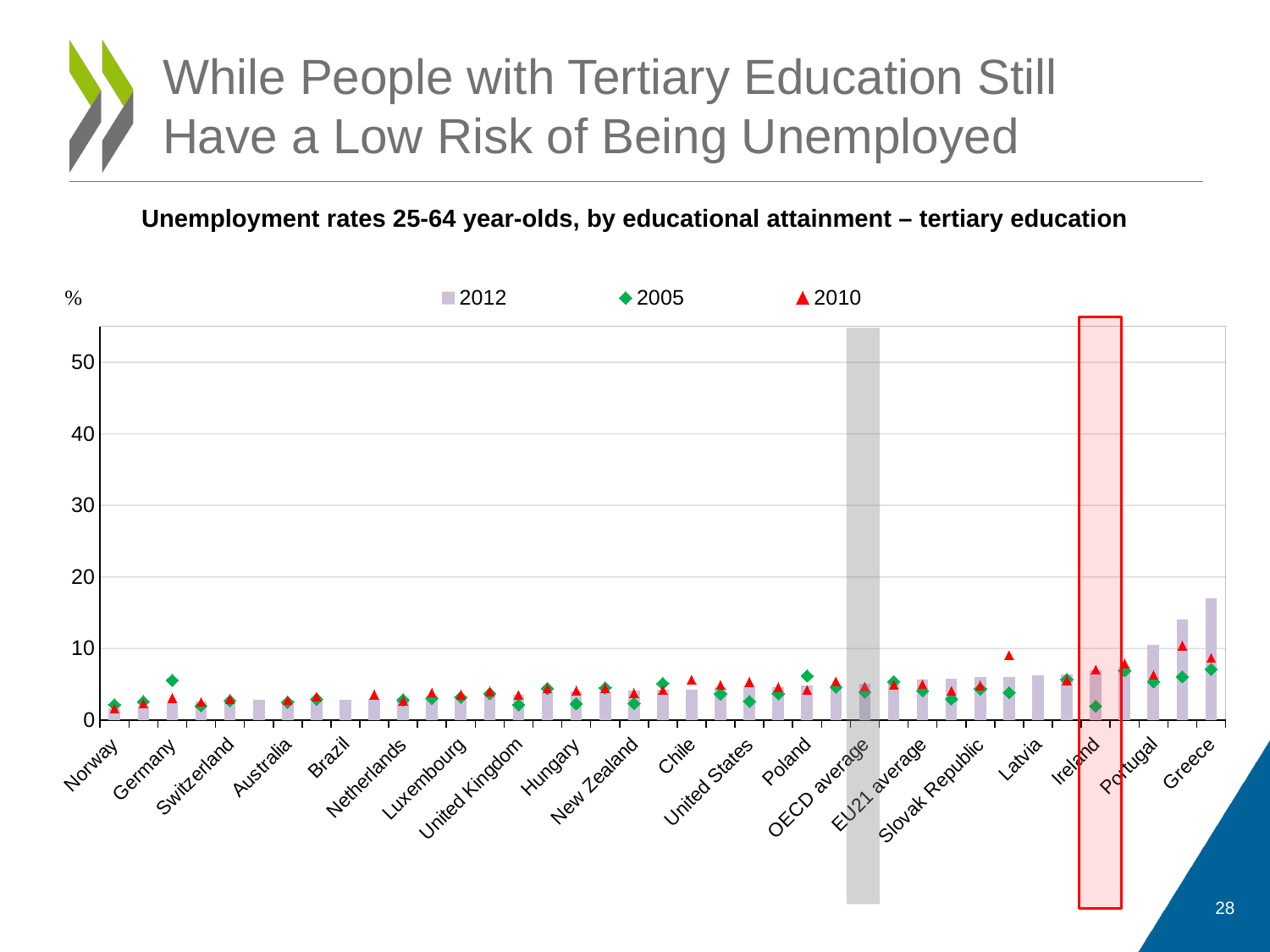

# While People with Tertiary Education Still Have a Low Risk of Being Unemployed
Unemployment rates 25-64 year-olds, by educational attainment – tertiary education

### Chart

| Category |  |  |  |
|---|---|---|---|
| Norway | 1.6080617706149873 | 2.1490370310346885 | 1.569821864209234 |
| Austria | 2.0522394549722467 | 2.5815819781436913 | 2.275295495565281 |
| Germany | 2.3532273995629174 | 5.570182231170307 | 3.0885528319381494 |
| Czech Republic | 2.649809288310307 | 1.981150832423512 | 2.518810062991212 |
| Switzerland | 2.7156630164032793 | 2.7105565917650596 | 2.9445780428925667 |
| Russian Federation | 2.8462569327353386 | None | None |
| Australia | 2.8470342755956835 | 2.5065093942930385 | 2.7803946644122117 |
| Korea | 2.8588942736096556 | 2.942792605454046 | 3.269314010237661 |
| Brazil | 2.888331752050986 | None | None |
| Iceland | 2.928183396361769 | None | 3.5405898890813803 |
| Netherlands | 3.0191991267947684 | 2.8317763720079125 | 2.6994025742913186 |
| Japan | 3.182711198428291 | 3.062583222370173 | 3.8118410381184105 |
| Luxembourg | 3.3639521176544473 | 3.2053475405204077 | 3.5640671081337194 |
| Belgium | 3.433450963270959 | 3.7240489392278127 | 4.01828673067405 |
| United Kingdom | 3.5922464849308633 | 2.131074149684997 | 3.5141901932042057 |
| Finland | 3.8990484931187064 | 4.42048845058981 | 4.412886038470907 |
| Hungary | 4.016164738874956 | 2.291876557039962 | 4.13015480964307 |
| Sweden | 4.032754948923692 | 4.504287045078948 | 4.480961788649052 |
| New Zealand | 4.154801778089352 | 2.3249140804833157 | 3.7902800758084934 |
| Israel | 4.196121827936691 | 5.125769943399954 | 4.1825560017431025 |
| Chile | 4.297418070899306 | None | 5.628555395804459 |
| Mexico | 4.575320876917286 | 3.6819269609262366 | 4.931269446922613 |
| United States | 4.617845986396107 | 2.6239115379885622 | 5.33413525847504 |
| Denmark | 4.6510829736394355 | 3.683471113793674 | 4.60457244378085 |
| Poland | 4.881714934988006 | 6.179260328400478 | 4.192892248028899 |
| Canada | 4.97348500419518 | 4.606485023112337 | 5.40434967503846 |
| OECD average | 5.027493323945092 | 3.8911057476600694 | 4.6931792813352695 |
| France | 5.078313115544609 | 5.402185899921214 | 4.934361330147135 |
| EU21 average | 5.7 | 4.1 | 5.0 |
| Slovenia | 5.760110170105272 | 2.952077465222046 | 4.069312795013383 |
| Slovak Republic | 5.979028969800965 | 4.372374706675716 | 4.837930873395209 |
| Estonia | 6.050094079928058 | 3.8435423410498575 | 9.055477576405156 |
| Latvia | 6.227081293571271 | None | None |
| Italy | 6.364894412846979 | 5.7001770192205 | 5.560002540346433 |
| Ireland | 7.0058350945252865 | 1.950790398105412 | 7.048608217984338 |
| Turkey | 7.4884792626728105 | 6.913996627318718 | 7.936507936507936 |
| Portugal | 10.524540824425758 | 5.382667894767161 | 6.304516732327394 |
| Spain | 14.014986991912389 | 6.054941953044953 | 10.418859321317326 |
| Greece | 17.037982438836323 | 7.103597690887719 | 8.71476055384054 |
28